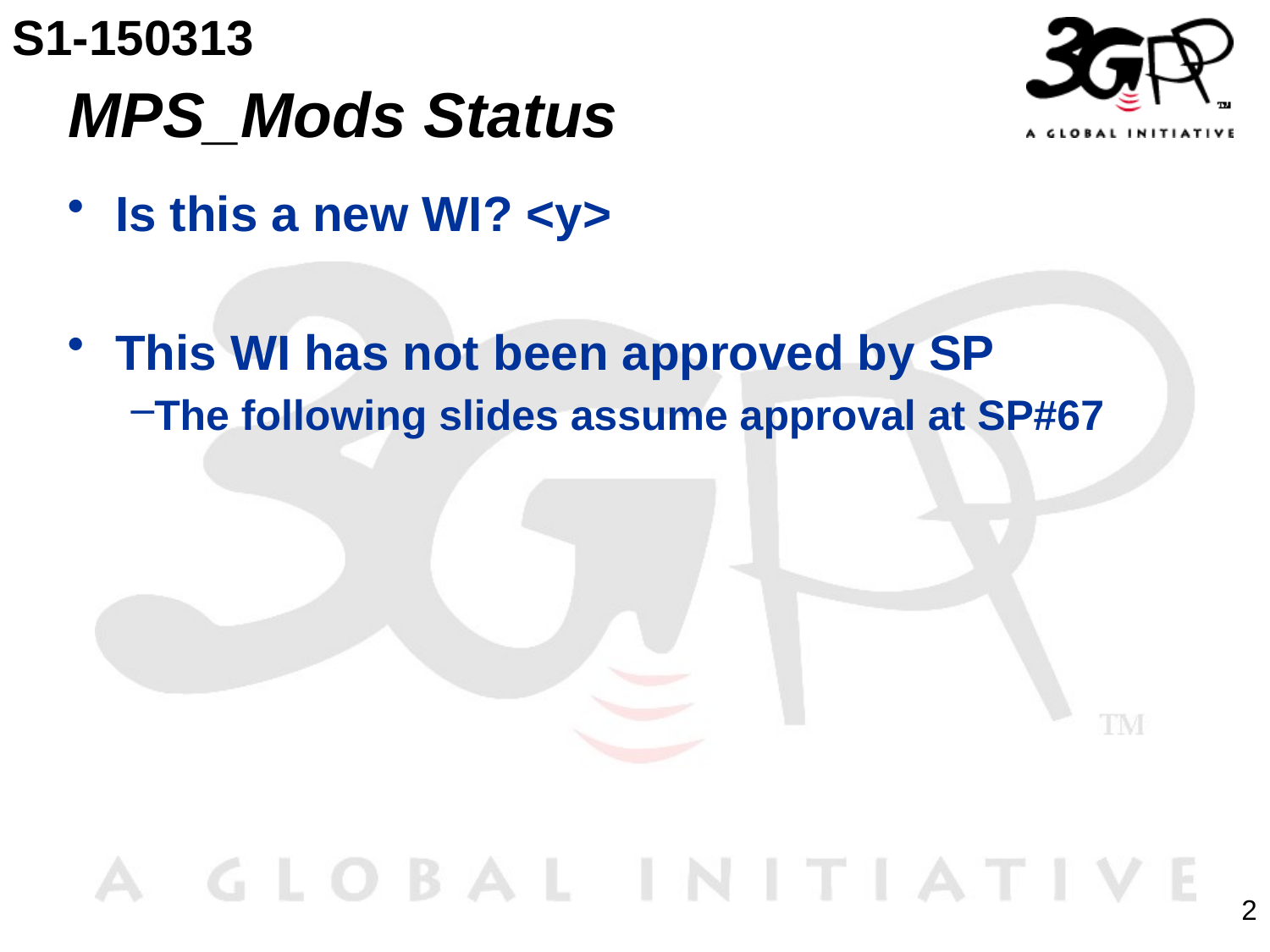

S1-150313
# MPS_Mods Status
Is this a new WI? <y>

This WI has not been approved by SP
The following slides assume approval at SP#67
2